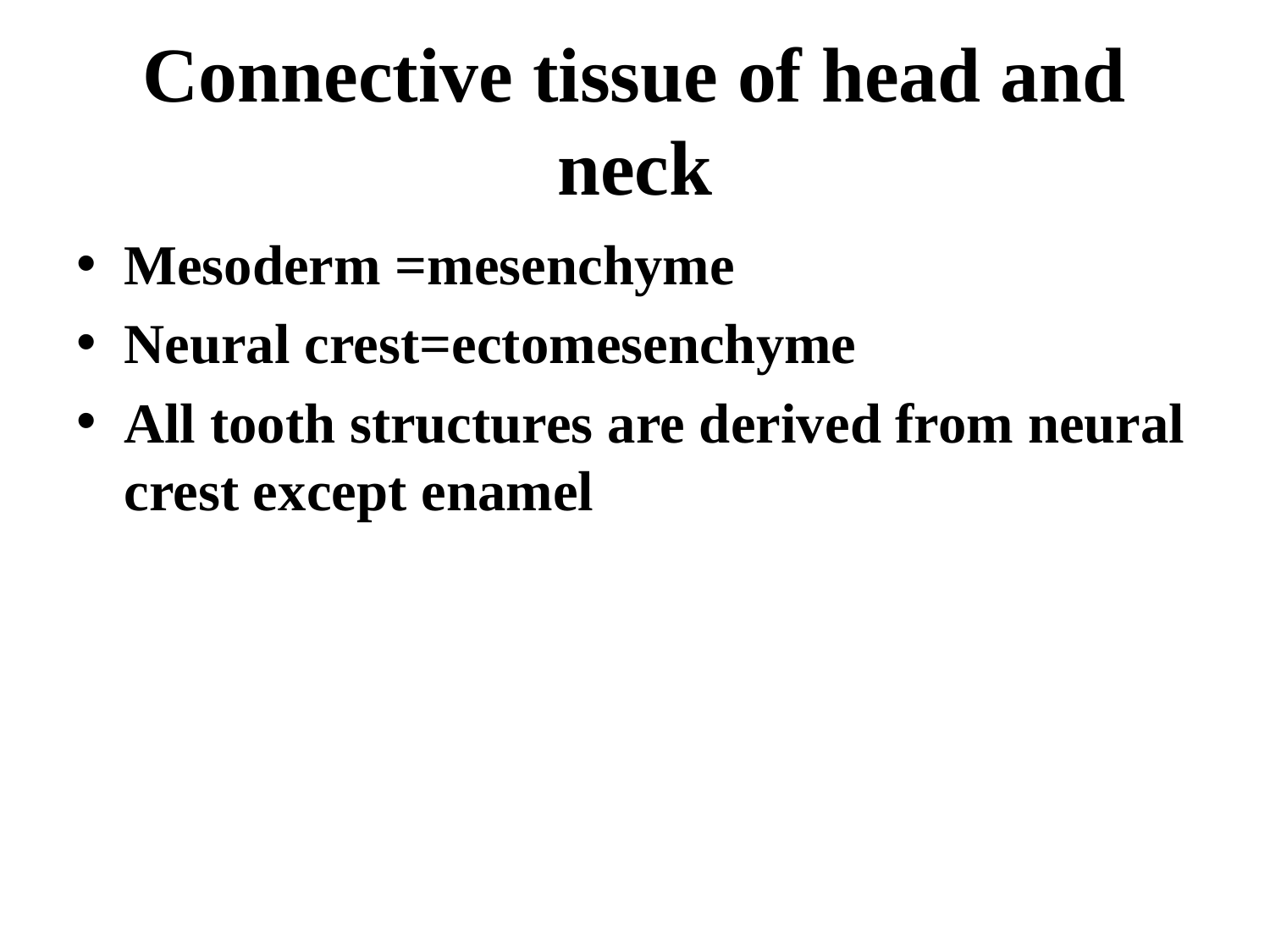

# Connective tissue of head and neck
Mesoderm =mesenchyme
Neural crest=ectomesenchyme
All tooth structures are derived from neural crest except enamel